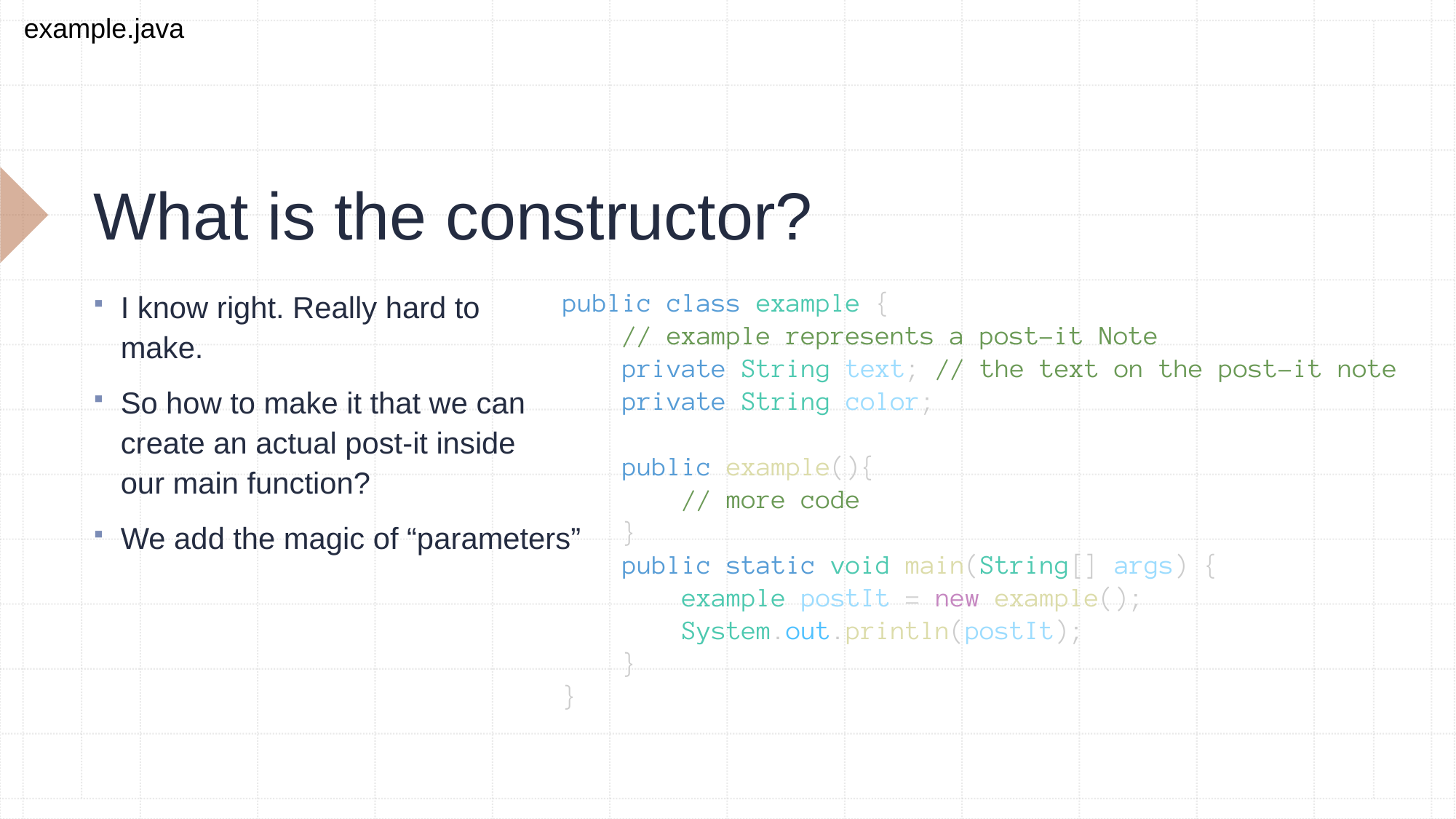

example.java
# What is the constructor?
I know right. Really hard to
make.
So how to make it that we can
create an actual post-it inside
our main function?
We add the magic of “parameters”
public class example {
    // example represents a post-it Note
    private String text; // the text on the post-it note
    private String color;
    public example(){
        // more code
    }
    public static void main(String[] args) {
        example postIt = new example();
        System.out.println(postIt);
    }
}